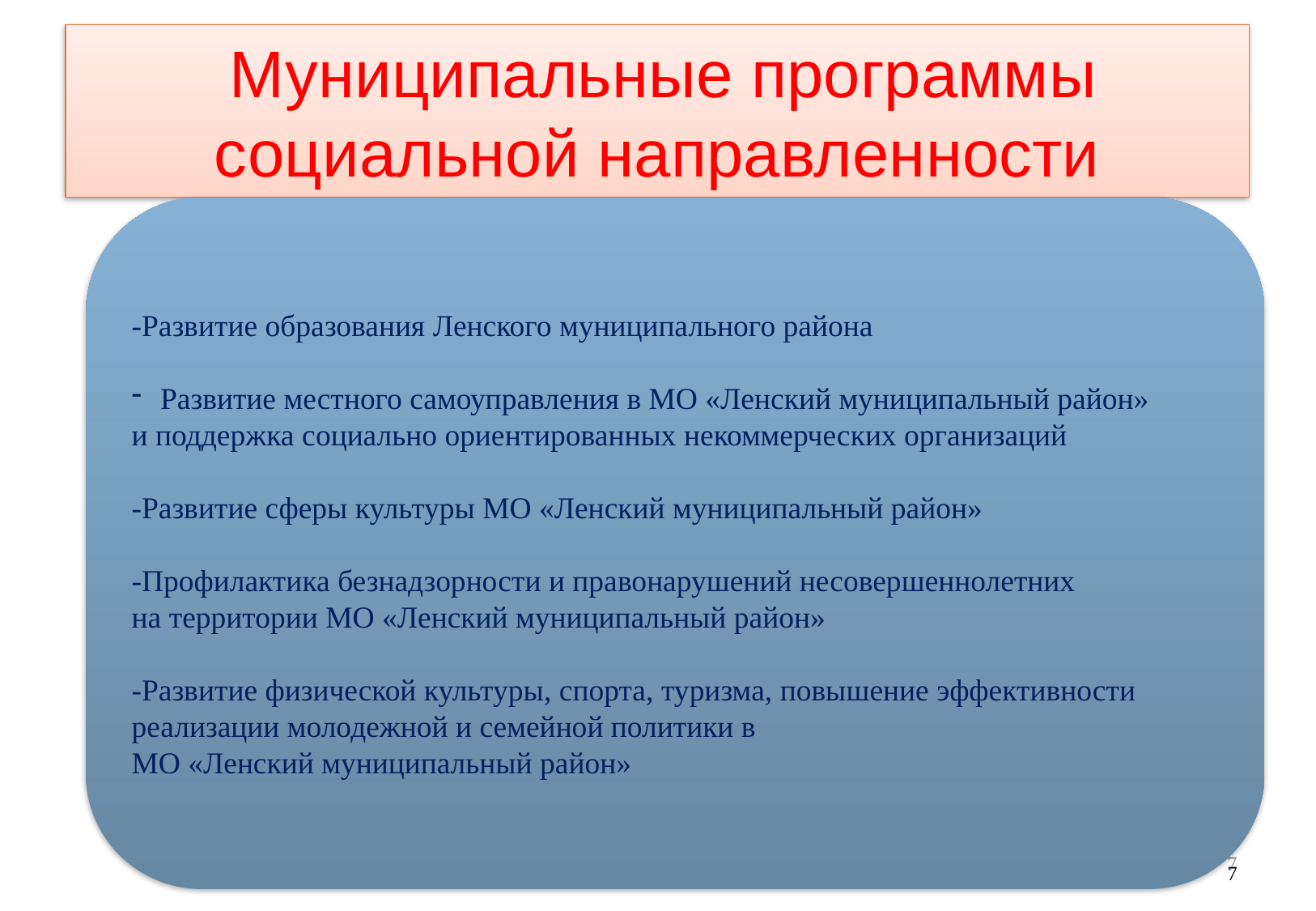

# Муниципальные программы социальной направленности
-Развитие образования Ленского муниципального района

Развитие местного самоуправления в МО «Ленский муниципальный район»
и поддержка социально ориентированных некоммерческих организаций

-Развитие сферы культуры МО «Ленский муниципальный район»

-Профилактика безнадзорности и правонарушений несовершеннолетних
на территории МО «Ленский муниципальный район»

-Развитие физической культуры, спорта, туризма, повышение эффективности
реализации молодежной и семейной политики в
МО «Ленский муниципальный район»
7
7